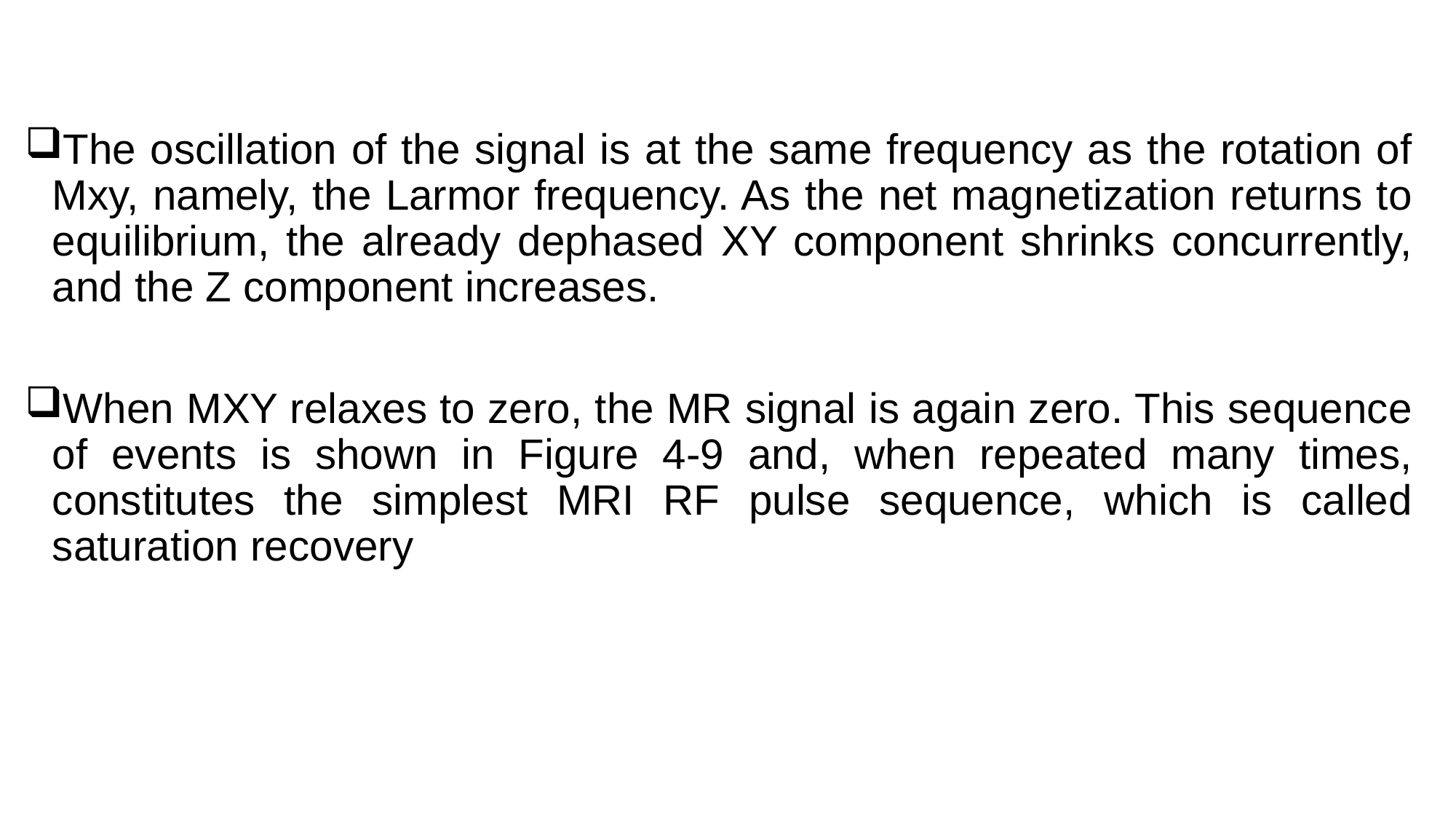

The oscillation of the signal is at the same frequency as the rotation of Mxy, namely, the Larmor frequency. As the net magnetization returns to equilibrium, the already dephased XY component shrinks concurrently, and the Z component increases.

When MXY relaxes to zero, the MR signal is again zero. This sequence of events is shown in Figure 4-9 and, when repeated many times, constitutes the simplest MRI RF pulse sequence, which is called saturation recovery